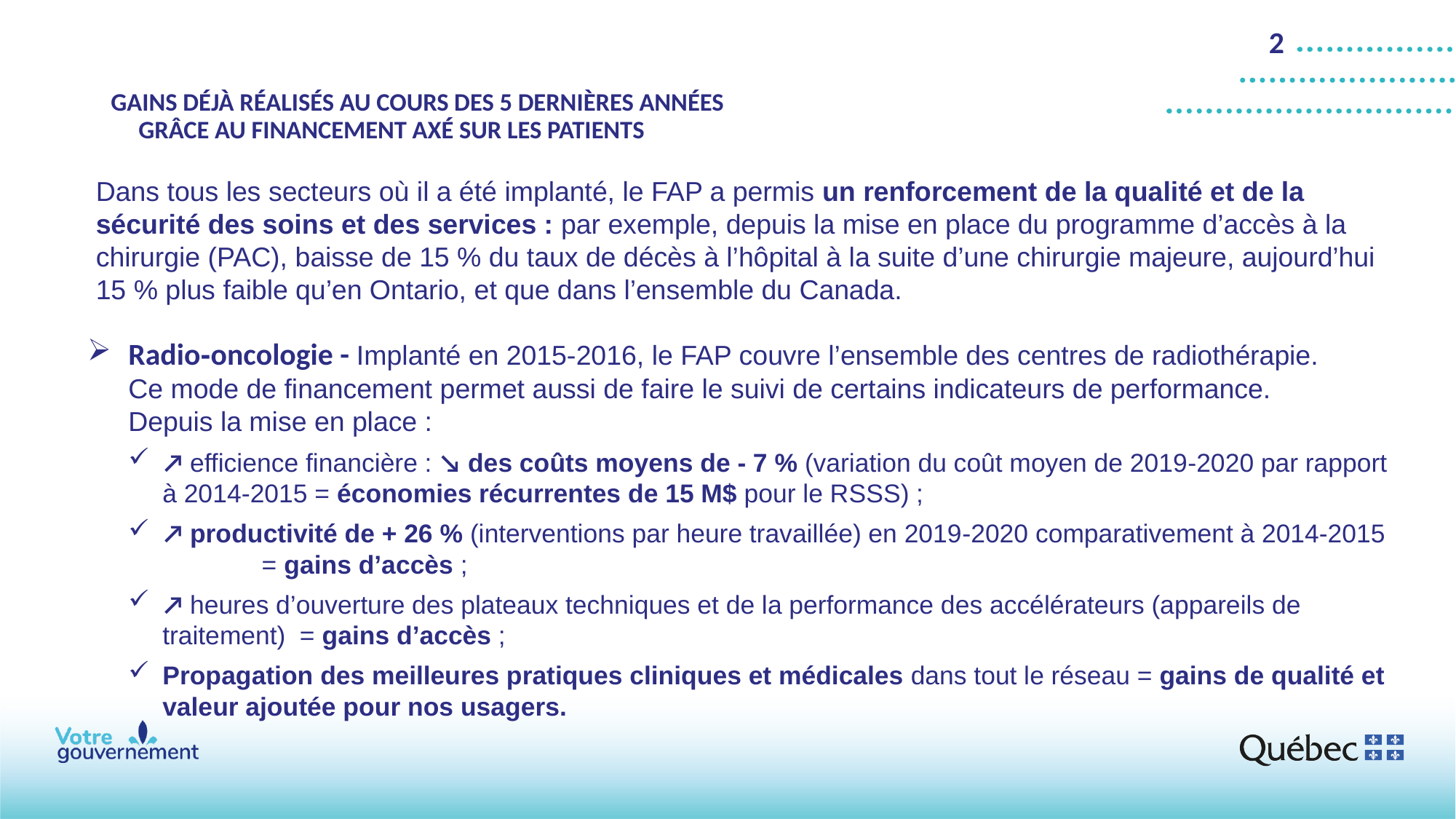

2
# Gains déjà réalisés au cours des 5 dernières années grâce au financement axé sur les patients
Dans tous les secteurs où il a été implanté, le FAP a permis un renforcement de la qualité et de la sécurité des soins et des services : par exemple, depuis la mise en place du programme d’accès à la chirurgie (PAC), baisse de 15 % du taux de décès à l’hôpital à la suite d’une chirurgie majeure, aujourd’hui 15 % plus faible qu’en Ontario, et que dans l’ensemble du Canada.
Radio‑oncologie - Implanté en 2015‑2016, le FAP couvre l’ensemble des centres de radiothérapie.     Ce mode de financement permet aussi de faire le suivi de certains indicateurs de performance.              Depuis la mise en place :
↗ efficience financière : ↘ des coûts moyens de - 7 % (variation du coût moyen de 2019‑2020 par rapport à 2014‑2015 = économies récurrentes de 15 M$ pour le RSSS) ;
↗ productivité de + 26 % (interventions par heure travaillée) en 2019‑2020 comparativement à 2014-2015               = gains d’accès ;
↗ heures d’ouverture des plateaux techniques et de la performance des accélérateurs (appareils de traitement)  = gains d’accès ;
Propagation des meilleures pratiques cliniques et médicales dans tout le réseau = gains de qualité et valeur ajoutée pour nos usagers.